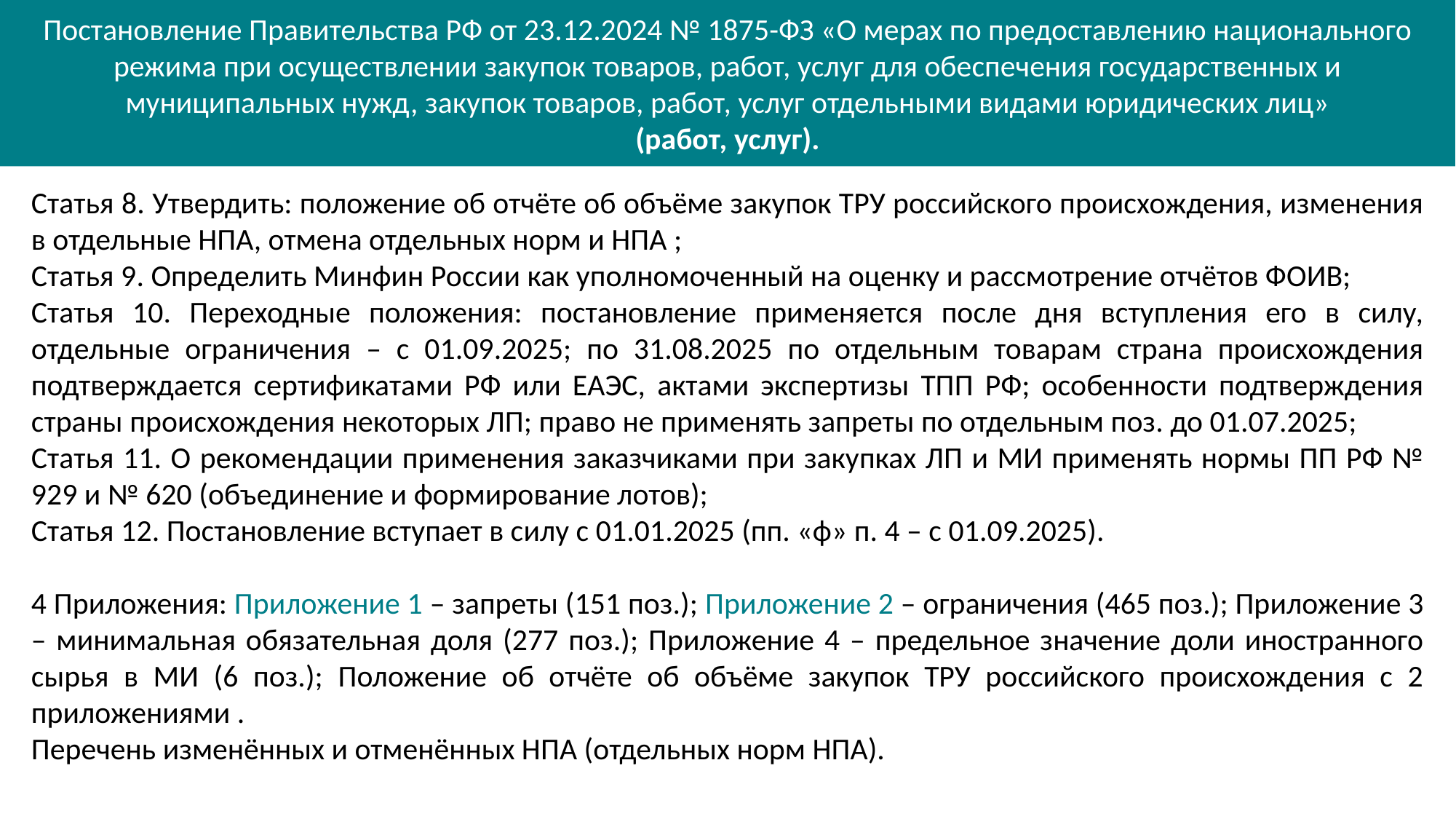

Постановление Правительства РФ от 23.12.2024 № 1875-ФЗ «О мерах по предоставлению национального режима при осуществлении закупок товаров, работ, услуг для обеспечения государственных и муниципальных нужд, закупок товаров, работ, услуг отдельными видами юридических лиц»
(работ, услуг).

Статья 8. Утвердить: положение об отчёте об объёме закупок ТРУ российского происхождения, изменения в отдельные НПА, отмена отдельных норм и НПА ;
Статья 9. Определить Минфин России как уполномоченный на оценку и рассмотрение отчётов ФОИВ;
Статья 10. Переходные положения: постановление применяется после дня вступления его в силу, отдельные ограничения – с 01.09.2025; по 31.08.2025 по отдельным товарам страна происхождения подтверждается сертификатами РФ или ЕАЭС, актами экспертизы ТПП РФ; особенности подтверждения страны происхождения некоторых ЛП; право не применять запреты по отдельным поз. до 01.07.2025;
Статья 11. О рекомендации применения заказчиками при закупках ЛП и МИ применять нормы ПП РФ № 929 и № 620 (объединение и формирование лотов);
Статья 12. Постановление вступает в силу с 01.01.2025 (пп. «ф» п. 4 – с 01.09.2025).

4 Приложения: Приложение 1 – запреты (151 поз.); Приложение 2 – ограничения (465 поз.); Приложение 3 – минимальная обязательная доля (277 поз.); Приложение 4 – предельное значение доли иностранного сырья в МИ (6 поз.); Положение об отчёте об объёме закупок ТРУ российского происхождения с 2 приложениями .
Перечень изменённых и отменённых НПА (отдельных норм НПА).